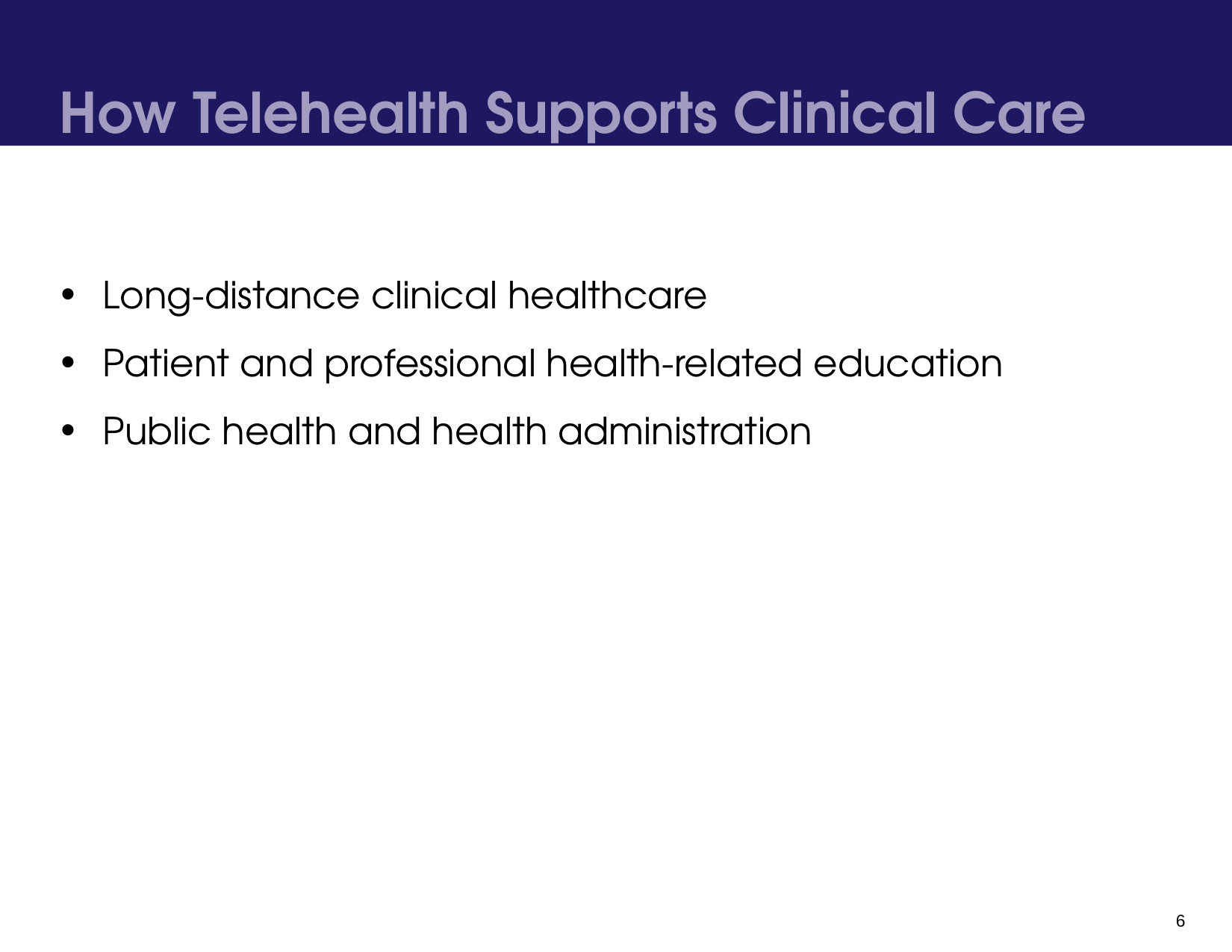

# How Telehealth Supports Clinical Care
Long-distance clinical healthcare
Patient and professional health-related education
Public health and health administration
6